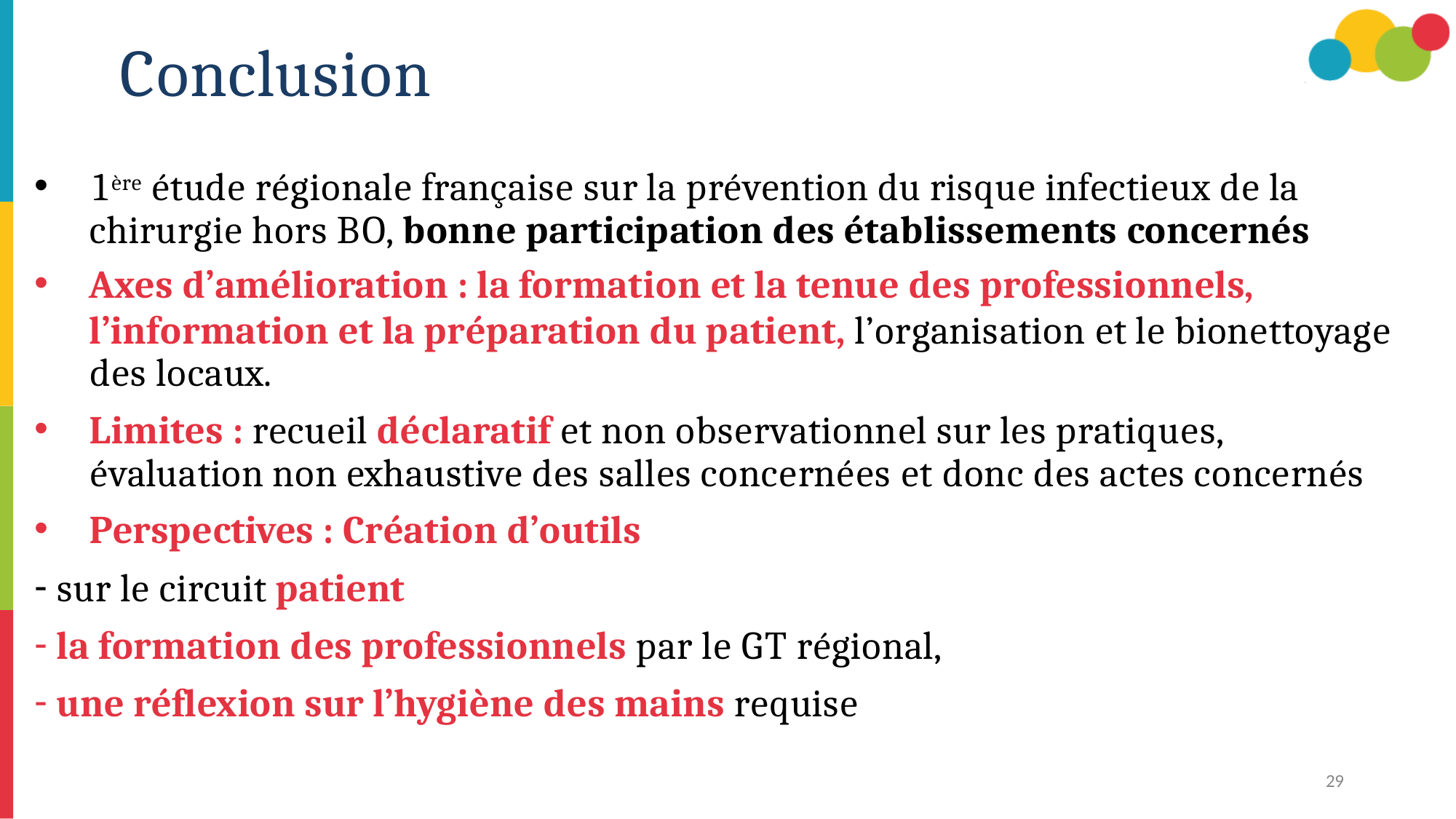

# Conclusion
1ère étude régionale française sur la prévention du risque infectieux de la chirurgie hors BO, bonne participation des établissements concernés
Axes d’amélioration : la formation et la tenue des professionnels,
l’information et la préparation du patient, l’organisation et le bionettoyage des locaux.
Limites : recueil déclaratif et non observationnel sur les pratiques, évaluation non exhaustive des salles concernées et donc des actes concernés
Perspectives : Création d’outils
sur le circuit patient
la formation des professionnels par le GT régional,
une réflexion sur l’hygiène des mains requise
29